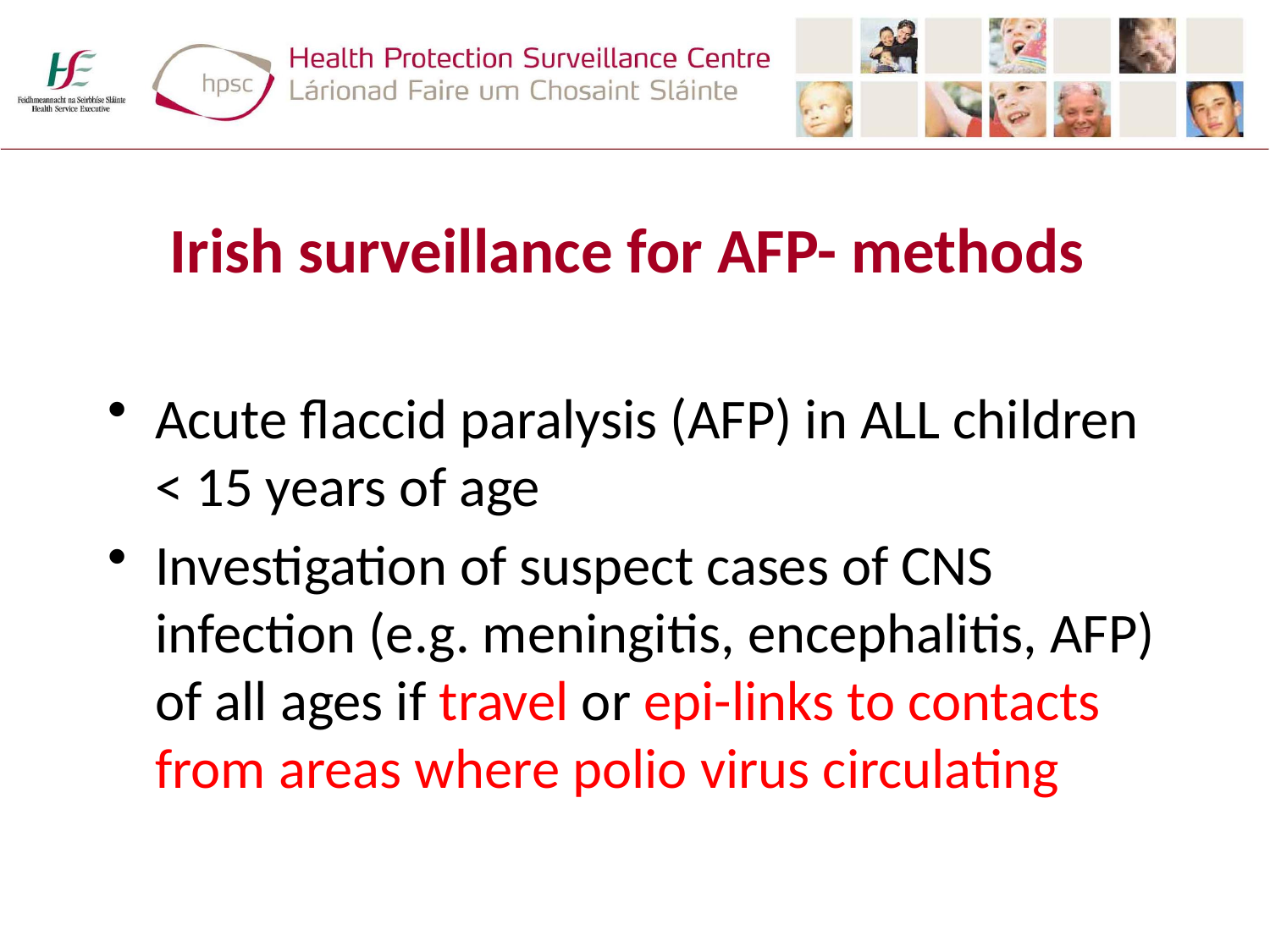

# Irish surveillance for AFP- methods
Acute flaccid paralysis (AFP) in ALL children < 15 years of age
Investigation of suspect cases of CNS infection (e.g. meningitis, encephalitis, AFP) of all ages if travel or epi-links to contacts from areas where polio virus circulating